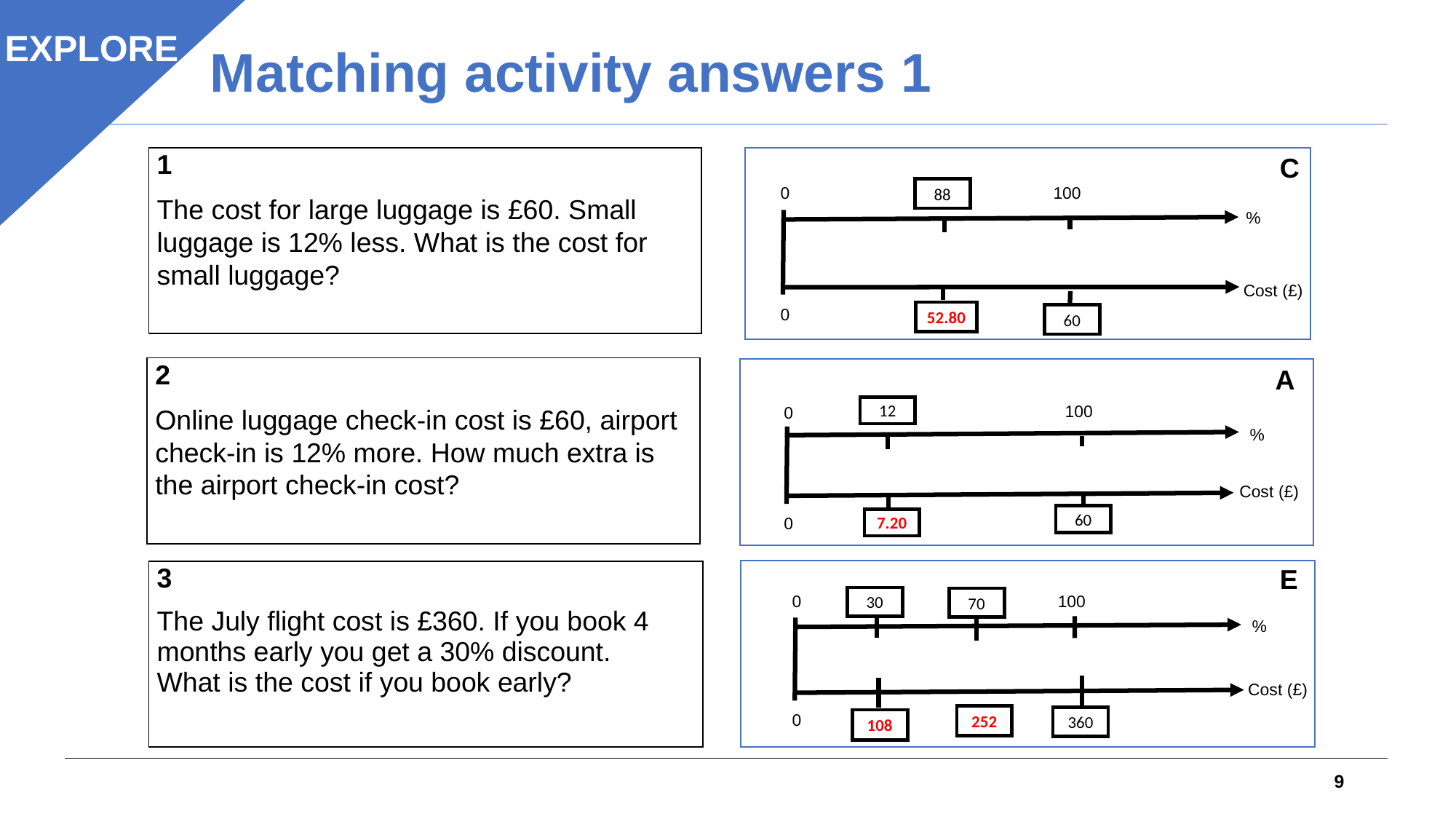

# Matching activity answers 1
EXPLORE
C
c
0

%
Cost (£)

0
100
88
52.80
60
| 1 The cost for large luggage is £60. Small luggage is 12% less. What is the cost for small luggage? the cost for small luggage? |
| --- |
A
c
100
0

%
Cost (£)

0
12
60
7.20
| 2 Online luggage check-in cost is £60, airport check-in is 12% more. How much extra is the airport check-in cost? |
| --- |
E

100
0

%
Cost (£)
0
30
70
252
360
| 3 The July flight cost is £360. If you book 4 months early you get a 30% discount. What is the cost if you book early? |
| --- |
108
9